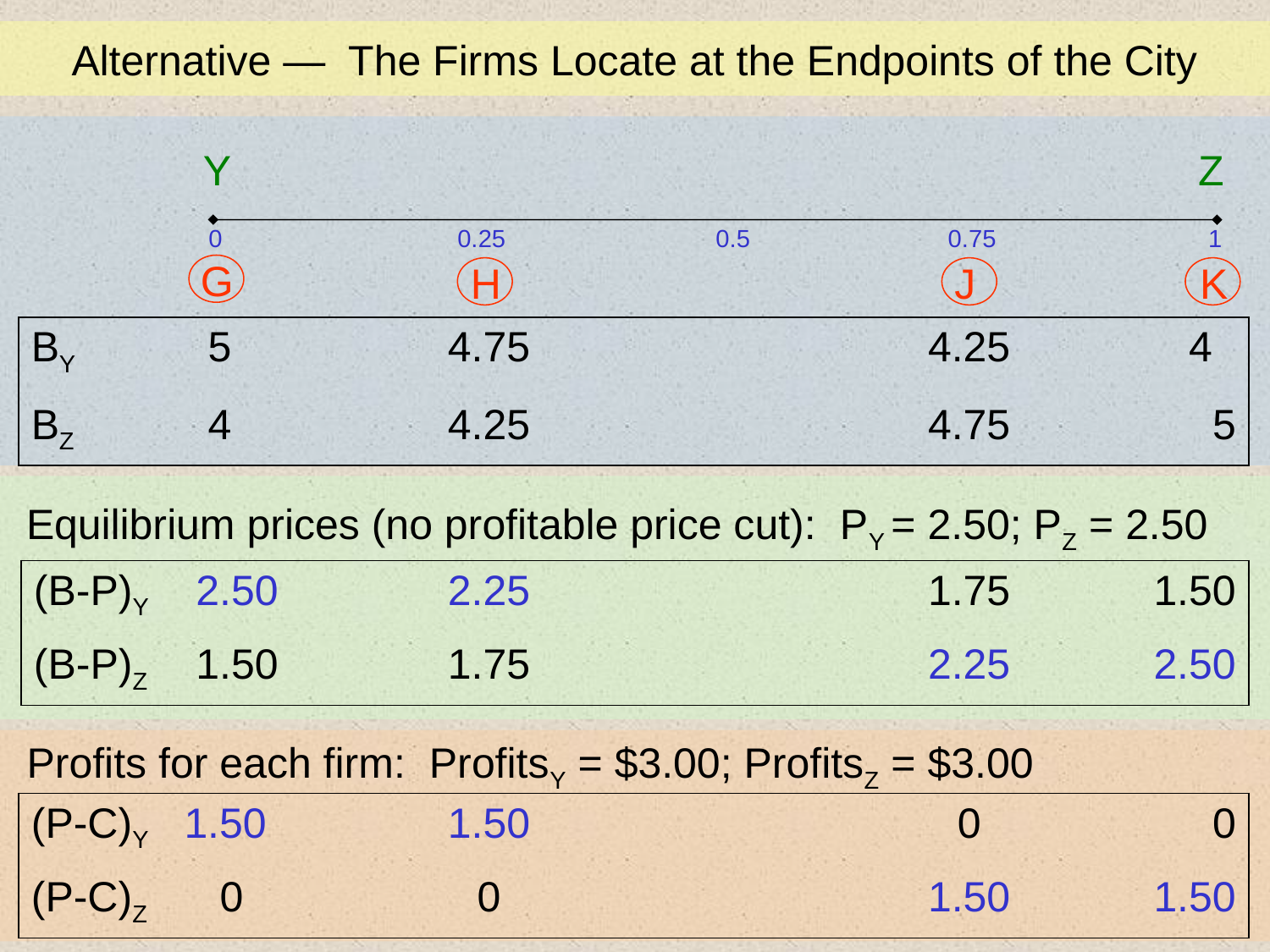

Alternative —  The Firms Locate at the Endpoints of the City

Y
Z
0
0.25
0.5
0.75
1

G
H
J
K

| BY | 5 | 4.75 |  | 4.25 | 4 |
| --- | --- | --- | --- | --- | --- |
| BZ | 4 | 4.25 |  | 4.75 | 5 |

Equilibrium prices (no profitable price cut):  PY = 2.50; PZ = 2.50
| (B-P)Y | 2.50 | 2.25 |  | 1.75 | 1.50 |
| --- | --- | --- | --- | --- | --- |
| (B-P)Z | 1.50 | 1.75 |  | 2.25 | 2.50 |

Profits for each firm:  ProfitsY = $3.00; ProfitsZ = $3.00
| (P-C)Y | 1.50 | 1.50 |  | 0 | 0 |
| --- | --- | --- | --- | --- | --- |
| (P-C)Z | 0 | 0 |  | 1.50 | 1.50 |